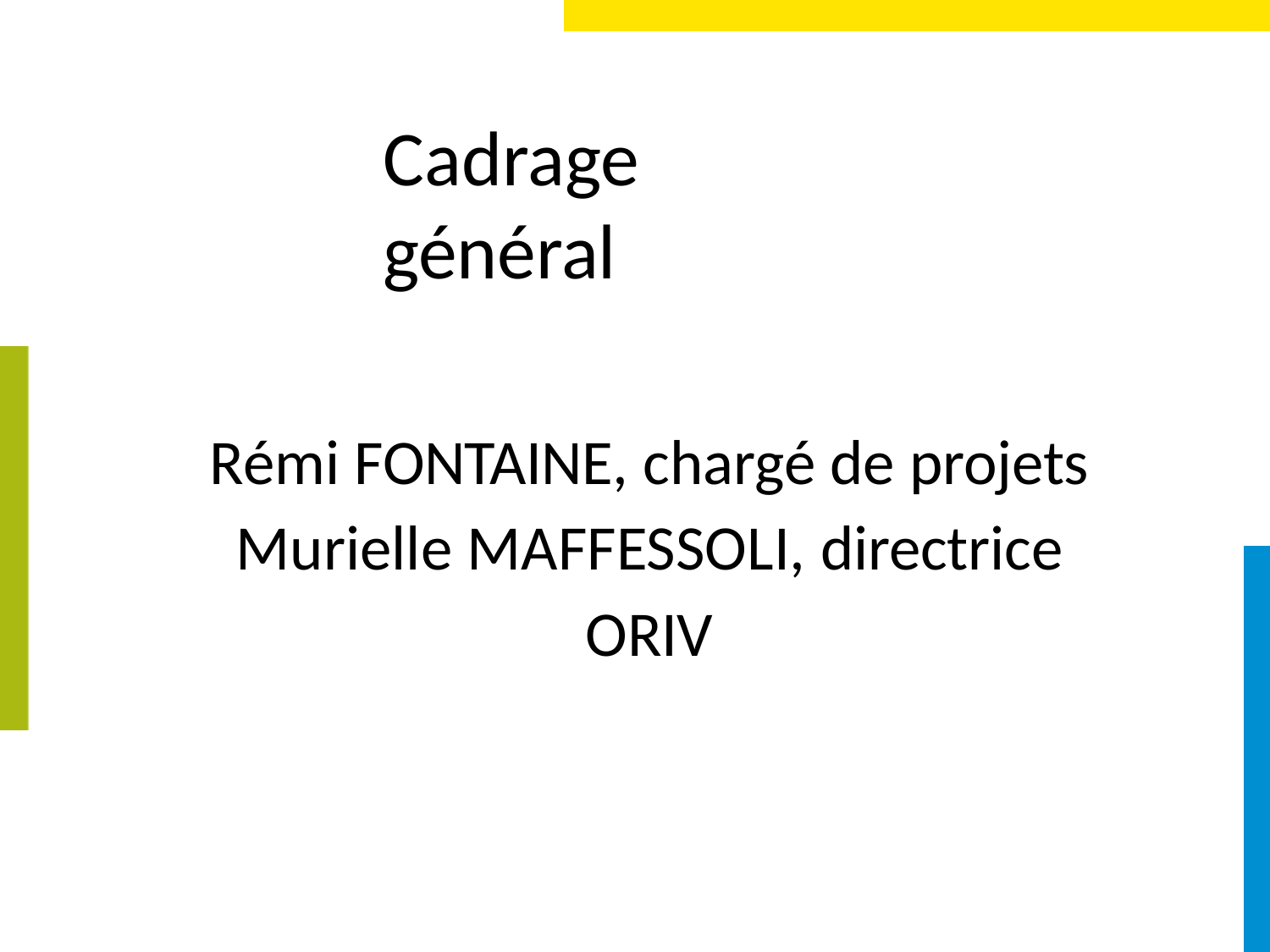

Cadrage général
Rémi FONTAINE, chargé de projets Murielle MAFFESSOLI, directrice ORIV